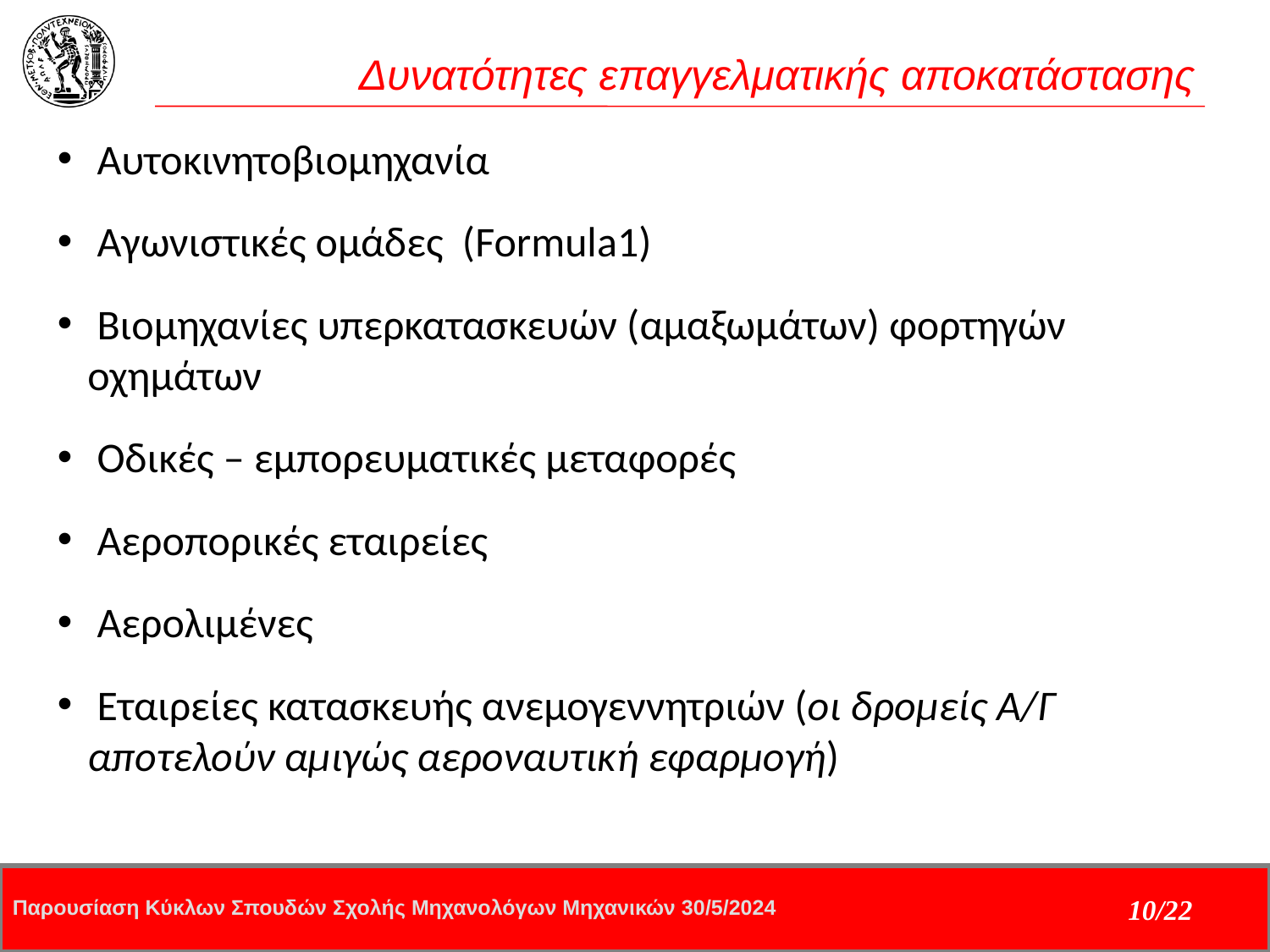

# Δυνατότητες επαγγελματικής αποκατάστασης
 Αυτοκινητοβιομηχανία
 Αγωνιστικές ομάδες  (Formula1)
 Βιομηχανίες υπερκατασκευών (αμαξωμάτων) φορτηγών οχημάτων
 Οδικές – εμπορευματικές μεταφορές
 Αεροπορικές εταιρείες
 Αερολιμένες
 Εταιρείες κατασκευής ανεμογεννητριών (οι δρομείς Α/Γ αποτελούν αμιγώς αεροναυτική εφαρμογή)